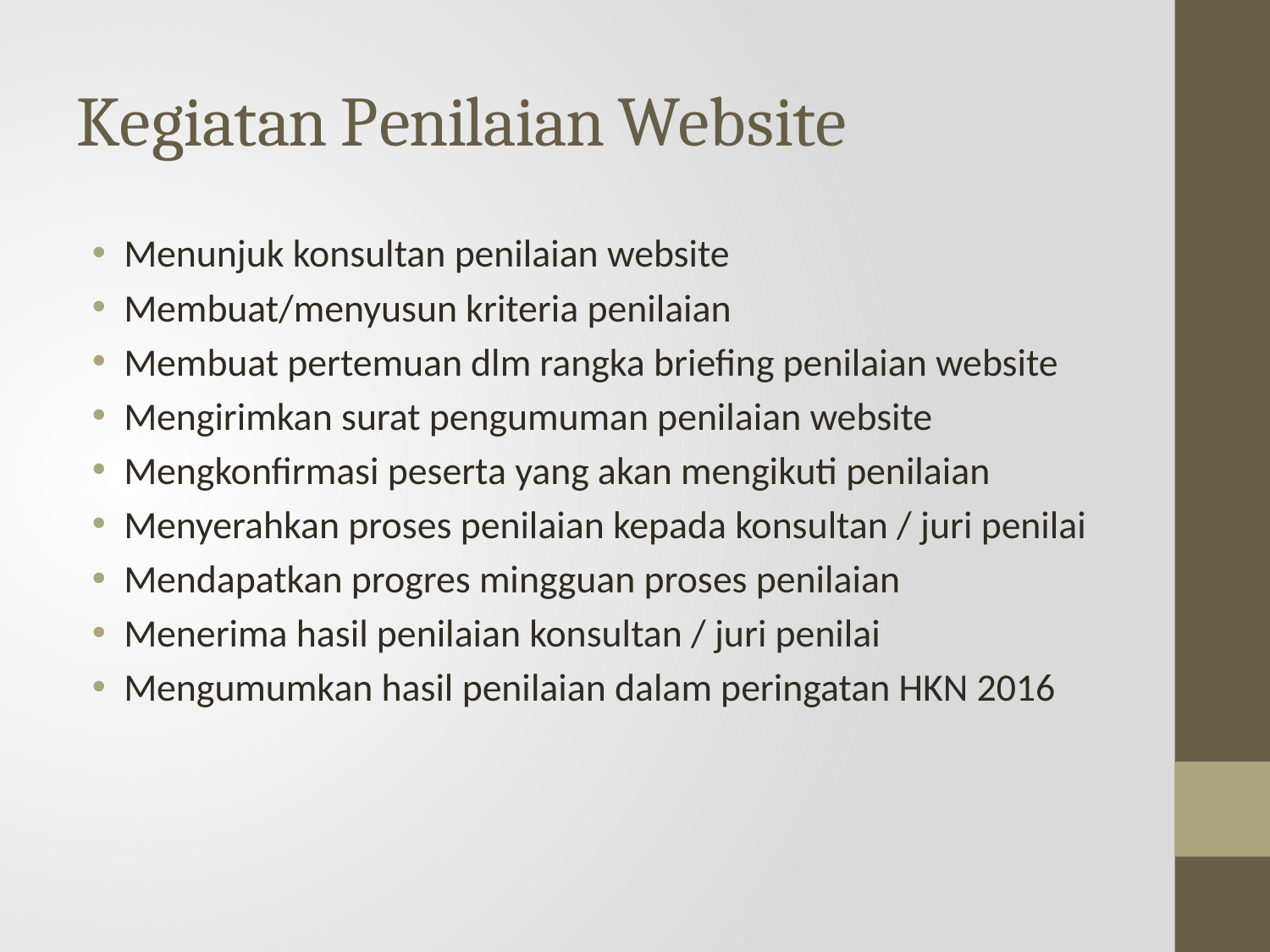

# Kegiatan Penilaian Website
Menunjuk konsultan penilaian website
Membuat/menyusun kriteria penilaian
Membuat pertemuan dlm rangka briefing penilaian website
Mengirimkan surat pengumuman penilaian website
Mengkonfirmasi peserta yang akan mengikuti penilaian
Menyerahkan proses penilaian kepada konsultan / juri penilai
Mendapatkan progres mingguan proses penilaian
Menerima hasil penilaian konsultan / juri penilai
Mengumumkan hasil penilaian dalam peringatan HKN 2016